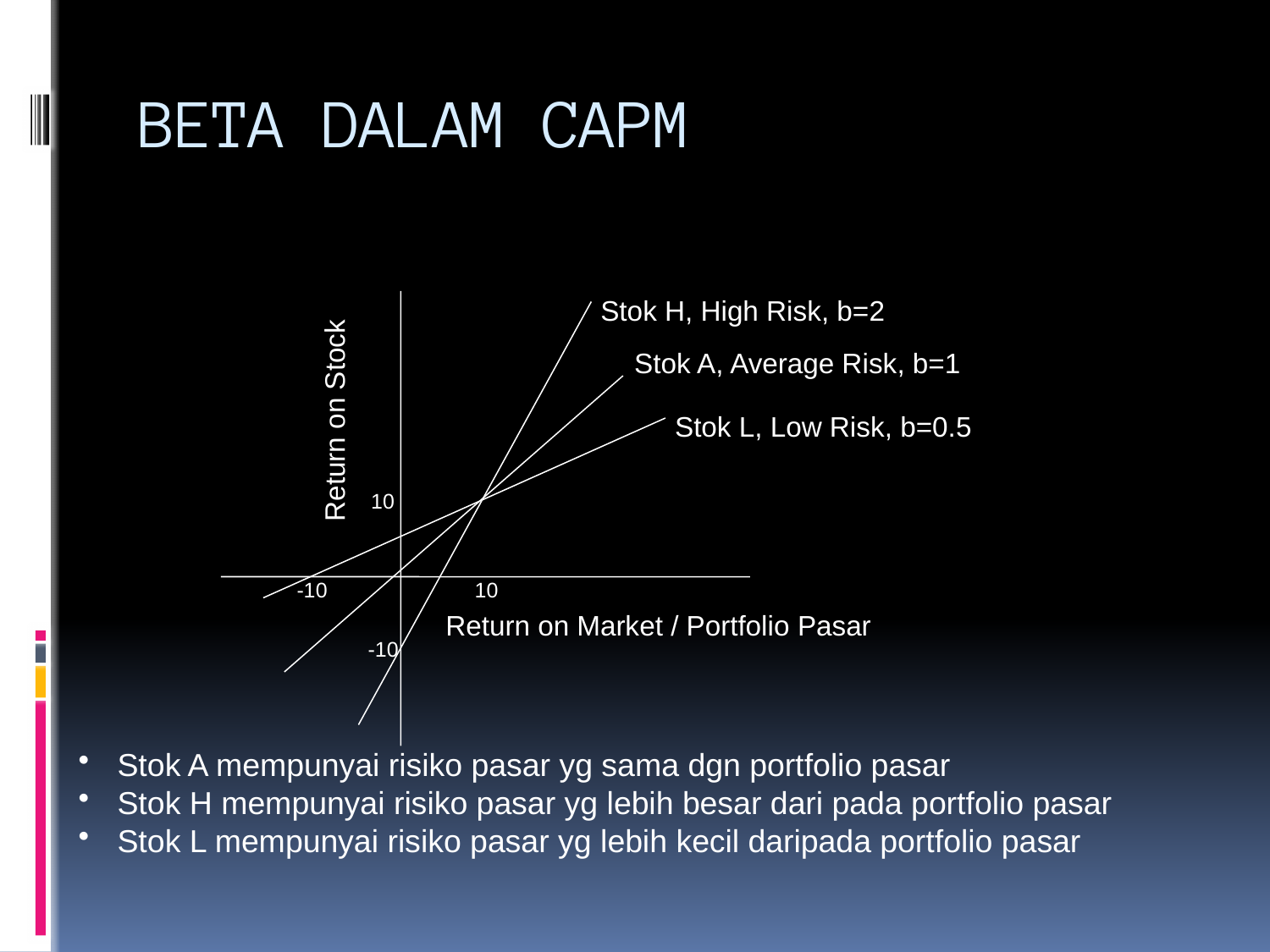

# BETA DALAM CAPM
Stok H, High Risk, b=2

Stok A, Average Risk, b=1

Return on Stock
Stok L, Low Risk, b=0.5

10
-10
10

Return on Market / Portfolio Pasar
-10
 Stok A mempunyai risiko pasar yg sama dgn portfolio pasar
 Stok H mempunyai risiko pasar yg lebih besar dari pada portfolio pasar
 Stok L mempunyai risiko pasar yg lebih kecil daripada portfolio pasar